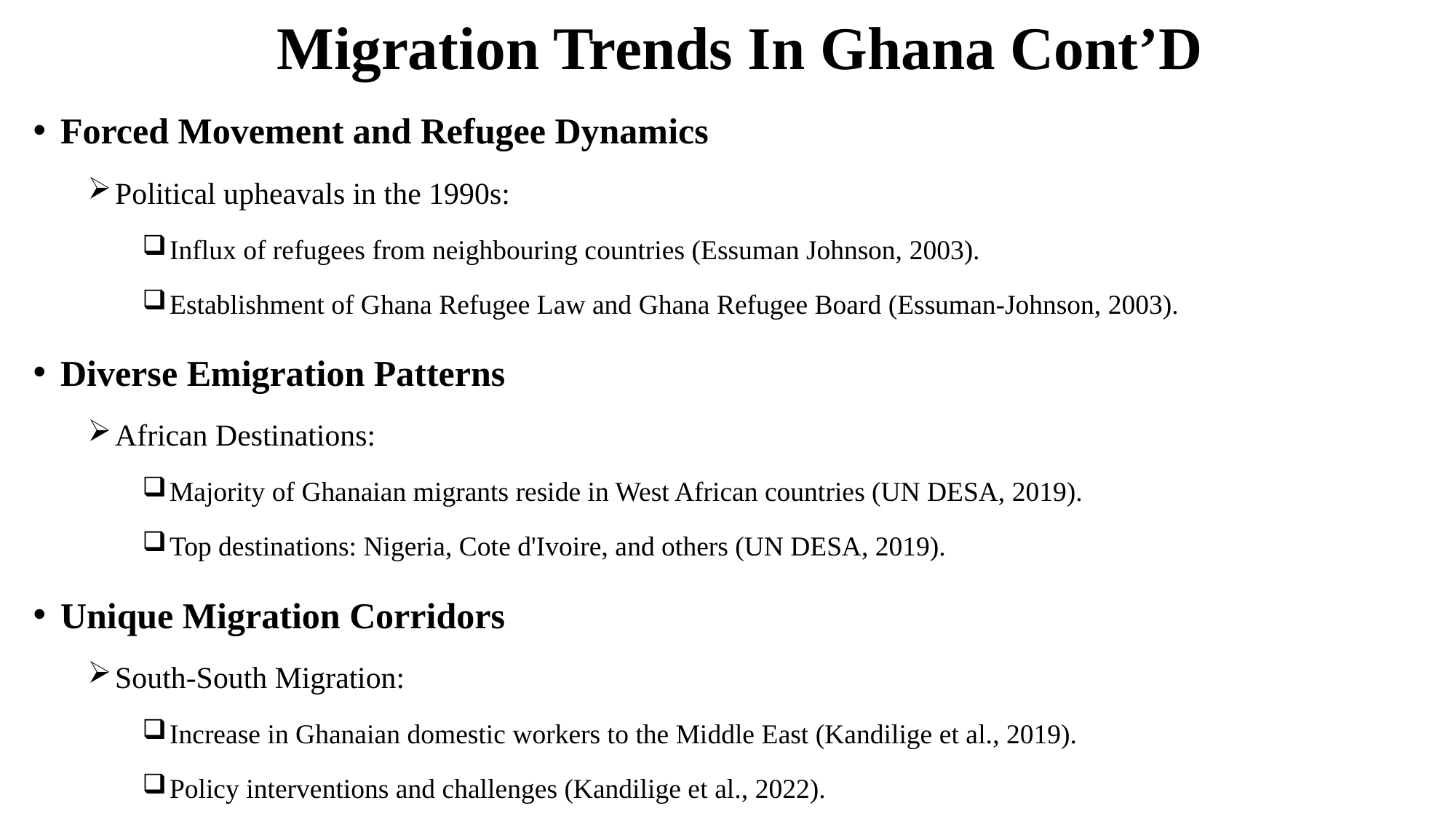

# Migration Trends In Ghana Cont’D
Forced Movement and Refugee Dynamics
Political upheavals in the 1990s:
Influx of refugees from neighbouring countries (Essuman Johnson, 2003).
Establishment of Ghana Refugee Law and Ghana Refugee Board (Essuman-Johnson, 2003).
Diverse Emigration Patterns
African Destinations:
Majority of Ghanaian migrants reside in West African countries (UN DESA, 2019).
Top destinations: Nigeria, Cote d'Ivoire, and others (UN DESA, 2019).
Unique Migration Corridors
South-South Migration:
Increase in Ghanaian domestic workers to the Middle East (Kandilige et al., 2019).
Policy interventions and challenges (Kandilige et al., 2022).